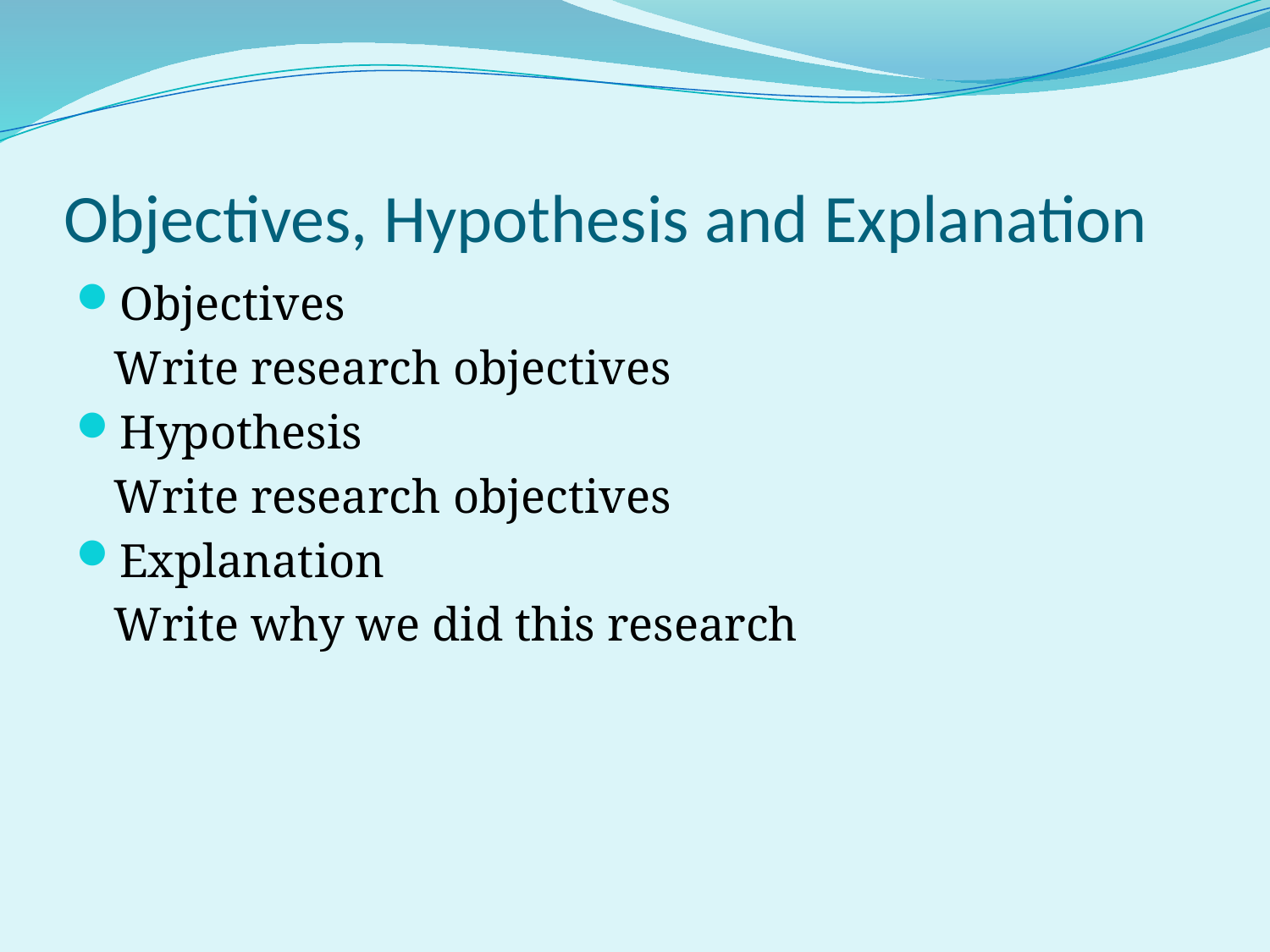

# Objectives, Hypothesis and Explanation
Objectives
	Write research objectives
Hypothesis
	Write research objectives
Explanation
	Write why we did this research